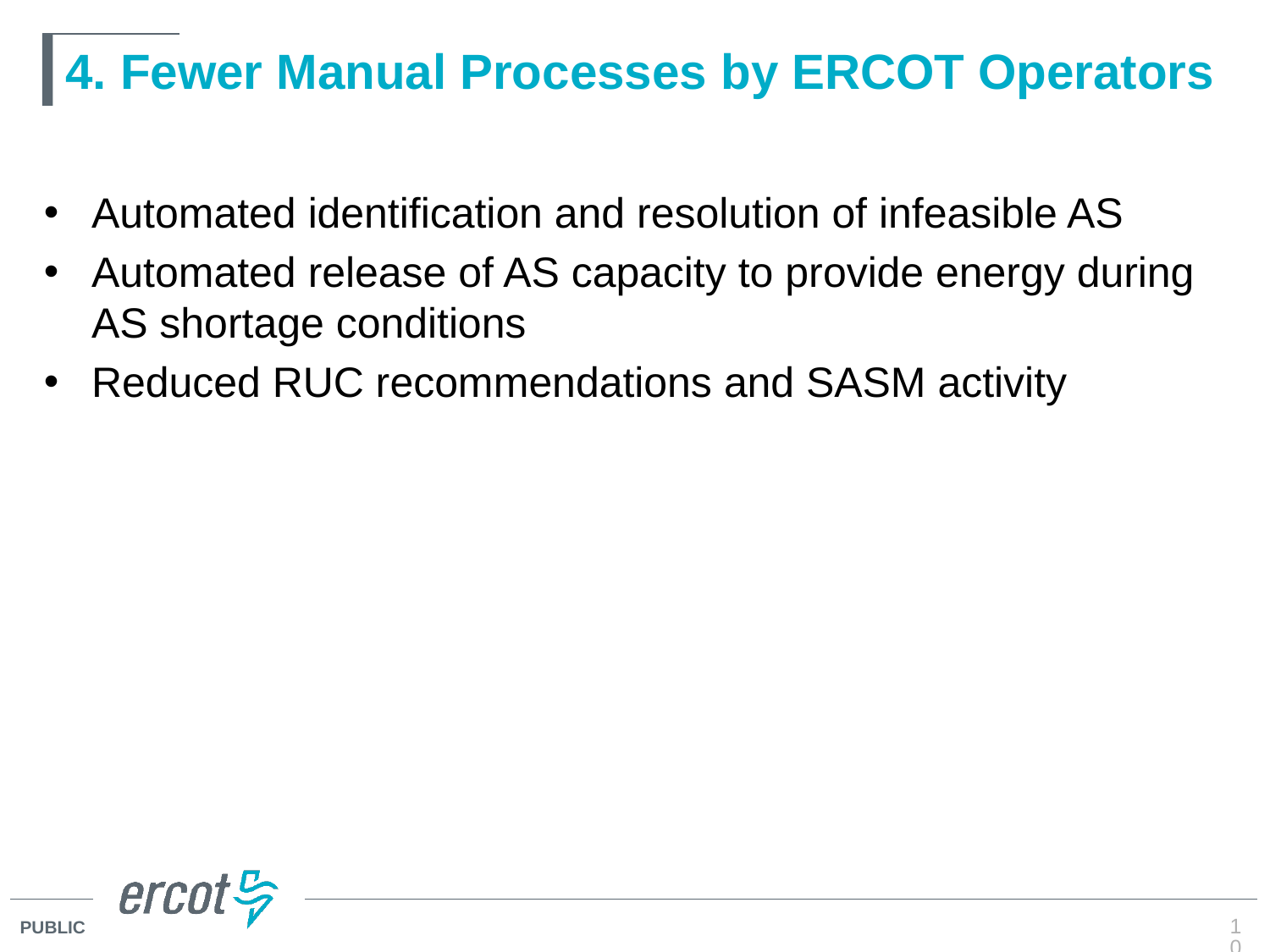

# 4. Fewer Manual Processes by ERCOT Operators
Automated identification and resolution of infeasible AS
Automated release of AS capacity to provide energy during AS shortage conditions
Reduced RUC recommendations and SASM activity

10